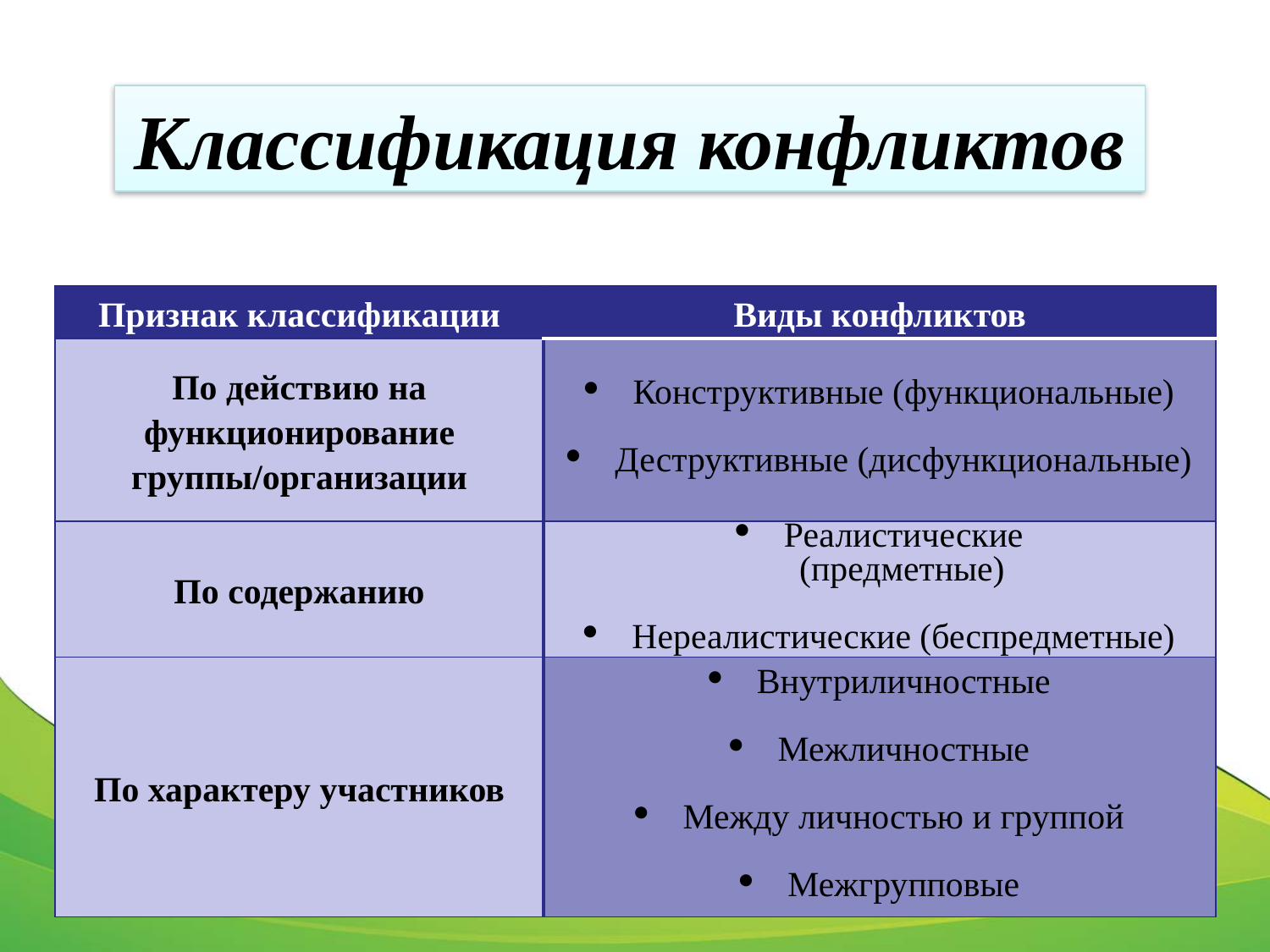

Классификация конфликтов
| Признак классификации | Виды конфликтов |
| --- | --- |
| По действию на функционирование группы/организации | Конструктивные (функциональные) Деструктивные (дисфункциональные) |
| По содержанию | Реалистические (предметные) Нереалистические (беспредметные) |
| По характеру участников | Внутриличностные Межличностные Между личностью и группой Межгрупповые |